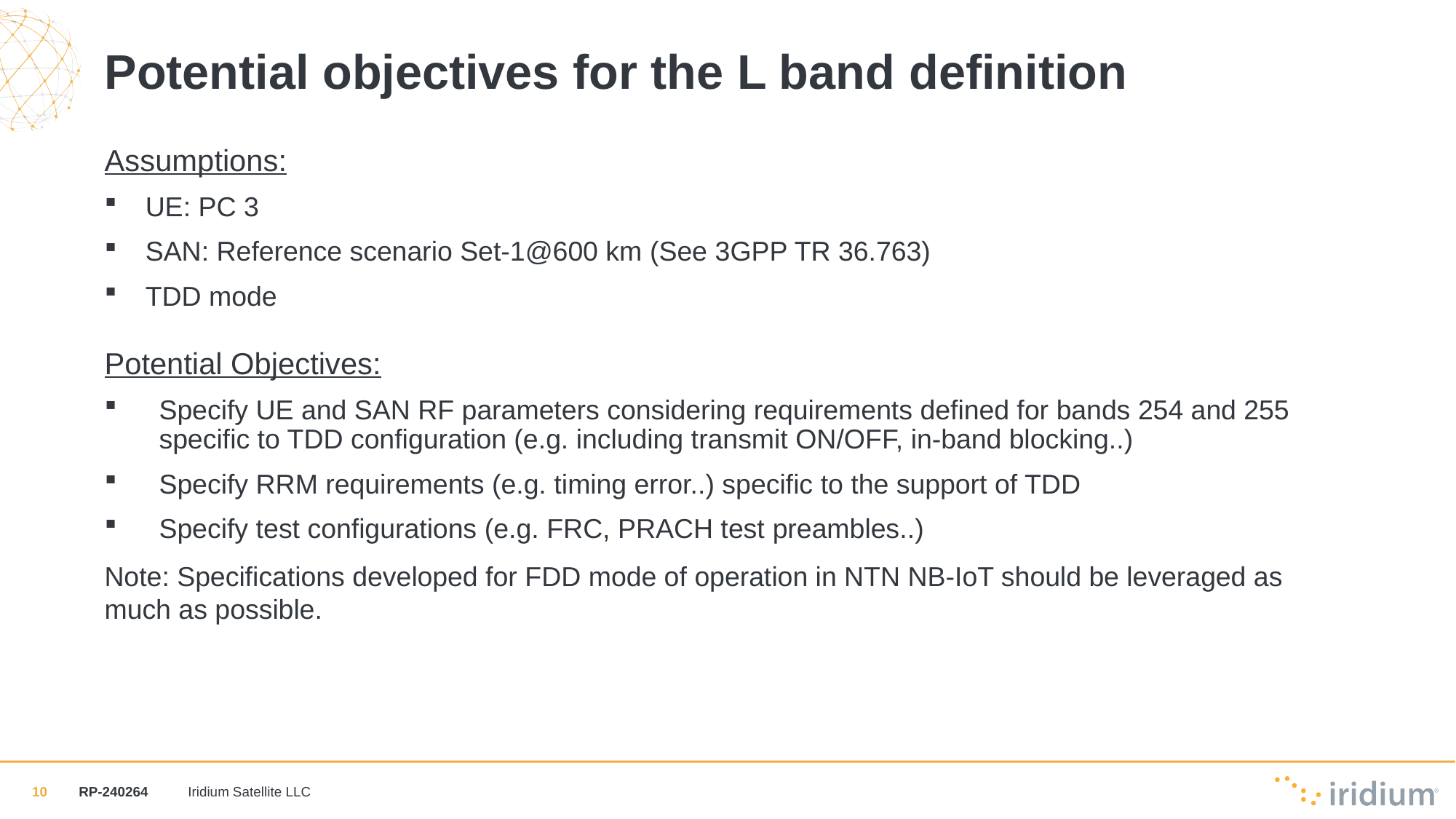

# Potential objectives for the L band definition
Assumptions:
UE: PC 3
SAN: Reference scenario Set-1@600 km (See 3GPP TR 36.763)
TDD mode
Potential Objectives:
Specify UE and SAN RF parameters considering requirements defined for bands 254 and 255 specific to TDD configuration (e.g. including transmit ON/OFF, in-band blocking..)
Specify RRM requirements (e.g. timing error..) specific to the support of TDD
Specify test configurations (e.g. FRC, PRACH test preambles..)
Note: Specifications developed for FDD mode of operation in NTN NB-IoT should be leveraged as much as possible.

RP-240264 	Iridium Satellite LLC
10